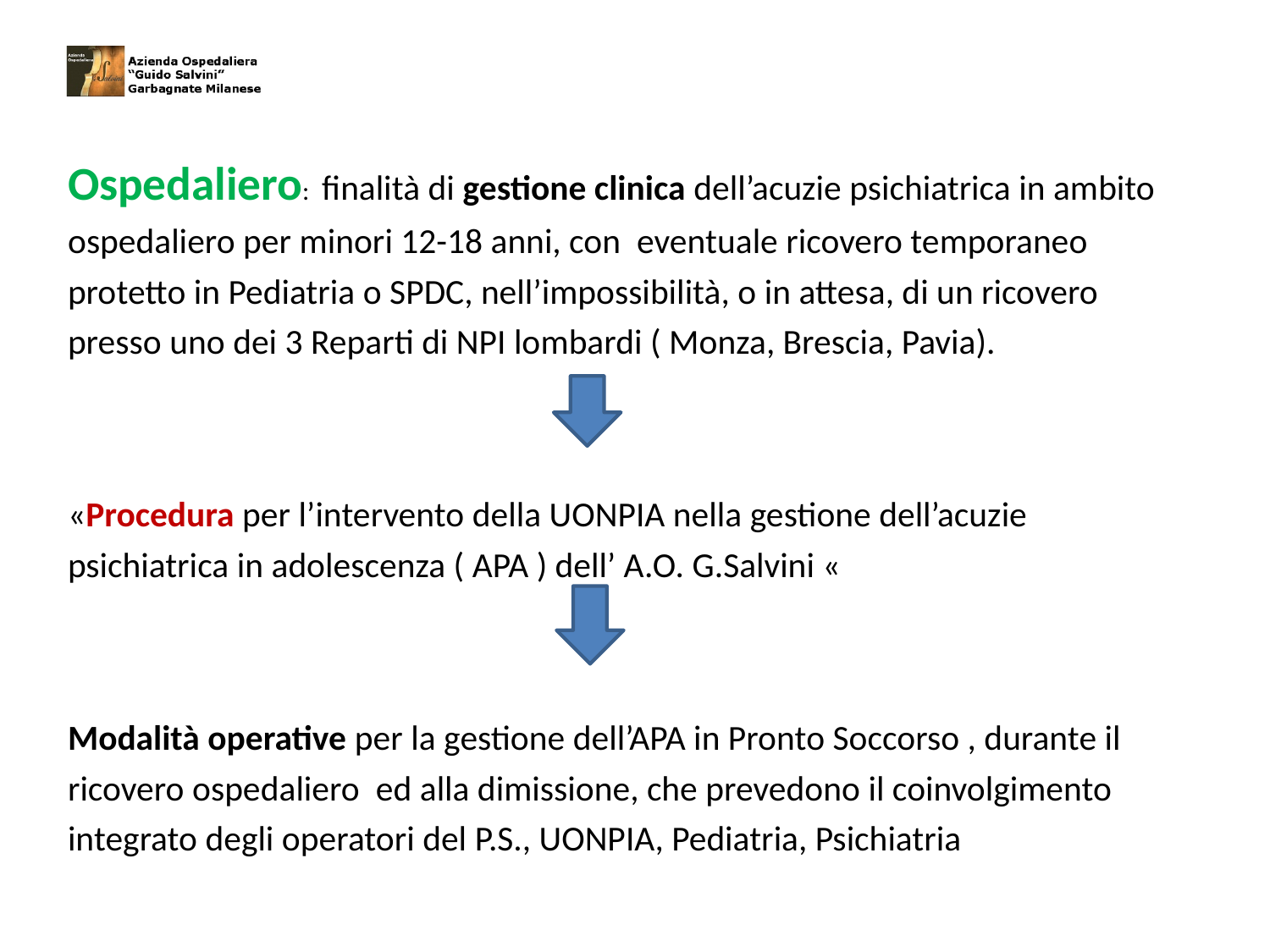

Ospedaliero:  finalità di gestione clinica dell’acuzie psichiatrica in ambito  ospedaliero per minori 12-18 anni, con  eventuale ricovero temporaneo protetto in Pediatria o SPDC, nell’impossibilità, o in attesa, di un ricovero presso uno dei 3 Reparti di NPI lombardi ( Monza, Brescia, Pavia).

«Procedura per l’intervento della UONPIA nella gestione dell’acuzie psichiatrica in adolescenza ( APA ) dell’ A.O. G.Salvini «

Modalità operative per la gestione dell’APA in Pronto Soccorso , durante il ricovero ospedaliero  ed alla dimissione, che prevedono il coinvolgimento integrato degli operatori del P.S., UONPIA, Pediatria, Psichiatria